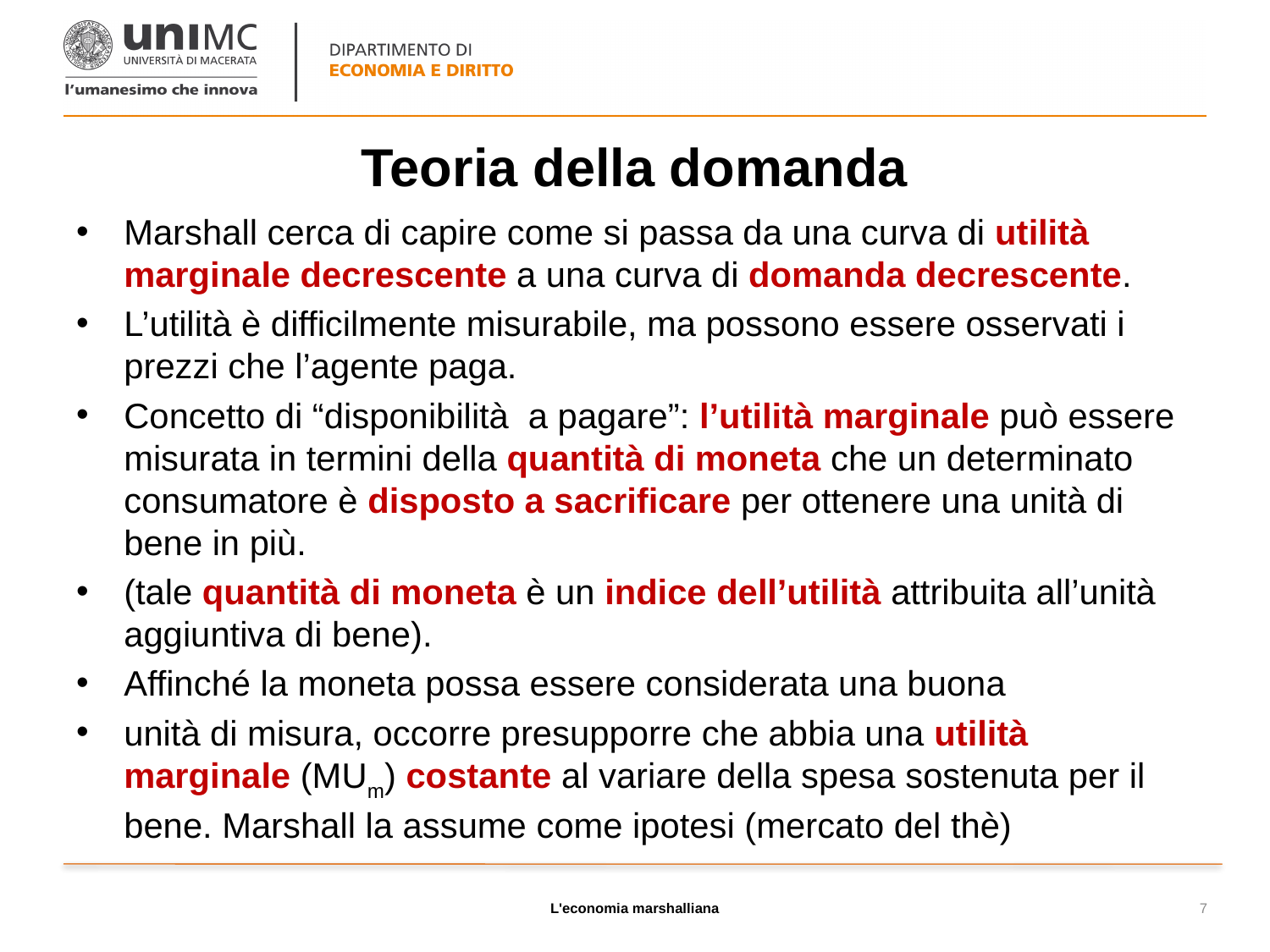

# Teoria della domanda
Marshall cerca di capire come si passa da una curva di utilità marginale decrescente a una curva di domanda decrescente.
L’utilità è difficilmente misurabile, ma possono essere osservati i prezzi che l’agente paga.
Concetto di “disponibilità  a pagare”: l’utilità marginale può essere misurata in termini della quantità di moneta che un determinato consumatore è disposto a sacrificare per ottenere una unità di bene in più.
(tale quantità di moneta è un indice dell’utilità attribuita all’unità aggiuntiva di bene).
Affinché la moneta possa essere considerata una buona
unità di misura, occorre presupporre che abbia una utilità marginale (MUm) costante al variare della spesa sostenuta per il bene. Marshall la assume come ipotesi (mercato del thè)

L'economia marshalliana
7